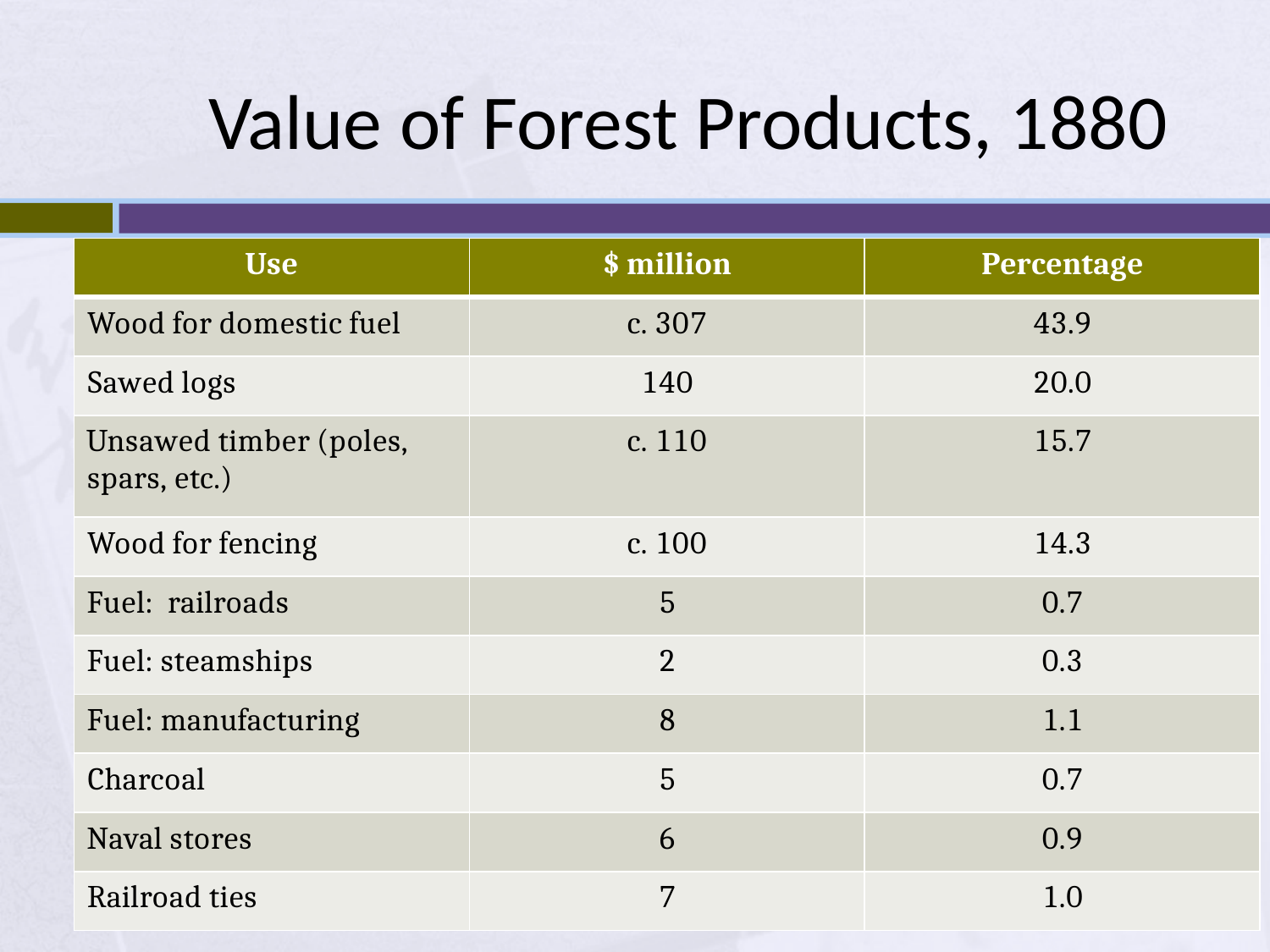

# Value of Forest Products, 1880
| Use | $ million | Percentage |
| --- | --- | --- |
| Wood for domestic fuel | c. 307 | 43.9 |
| Sawed logs | 140 | 20.0 |
| Unsawed timber (poles, spars, etc.) | c. 110 | 15.7 |
| Wood for fencing | c. 100 | 14.3 |
| Fuel: railroads | 5 | 0.7 |
| Fuel: steamships | 2 | 0.3 |
| Fuel: manufacturing | 8 | 1.1 |
| Charcoal | 5 | 0.7 |
| Naval stores | 6 | 0.9 |
| Railroad ties | 7 | 1.0 |